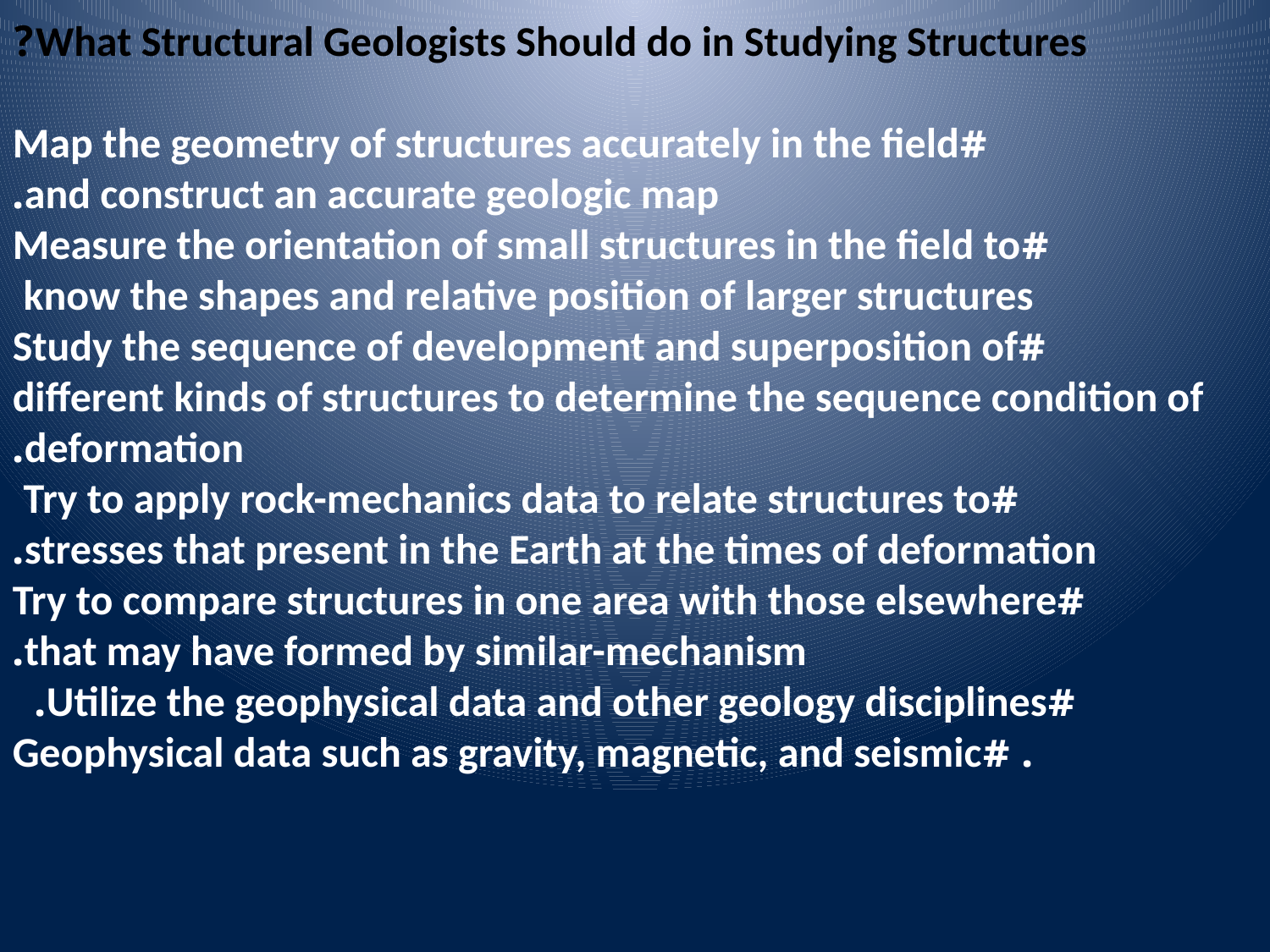

What Structural Geologists Should do in Studying Structures?

#Map the geometry of structures accurately in the field
and construct an accurate geologic map.
#Measure the orientation of small structures in the field to
know the shapes and relative position of larger structures
#Study the sequence of development and superposition of
different kinds of structures to determine the sequence condition of deformation.
#Try to apply rock-mechanics data to relate structures to
stresses that present in the Earth at the times of deformation.
#Try to compare structures in one area with those elsewhere
that may have formed by similar-mechanism.
#Utilize the geophysical data and other geology disciplines.
. #Geophysical data such as gravity, magnetic, and seismic